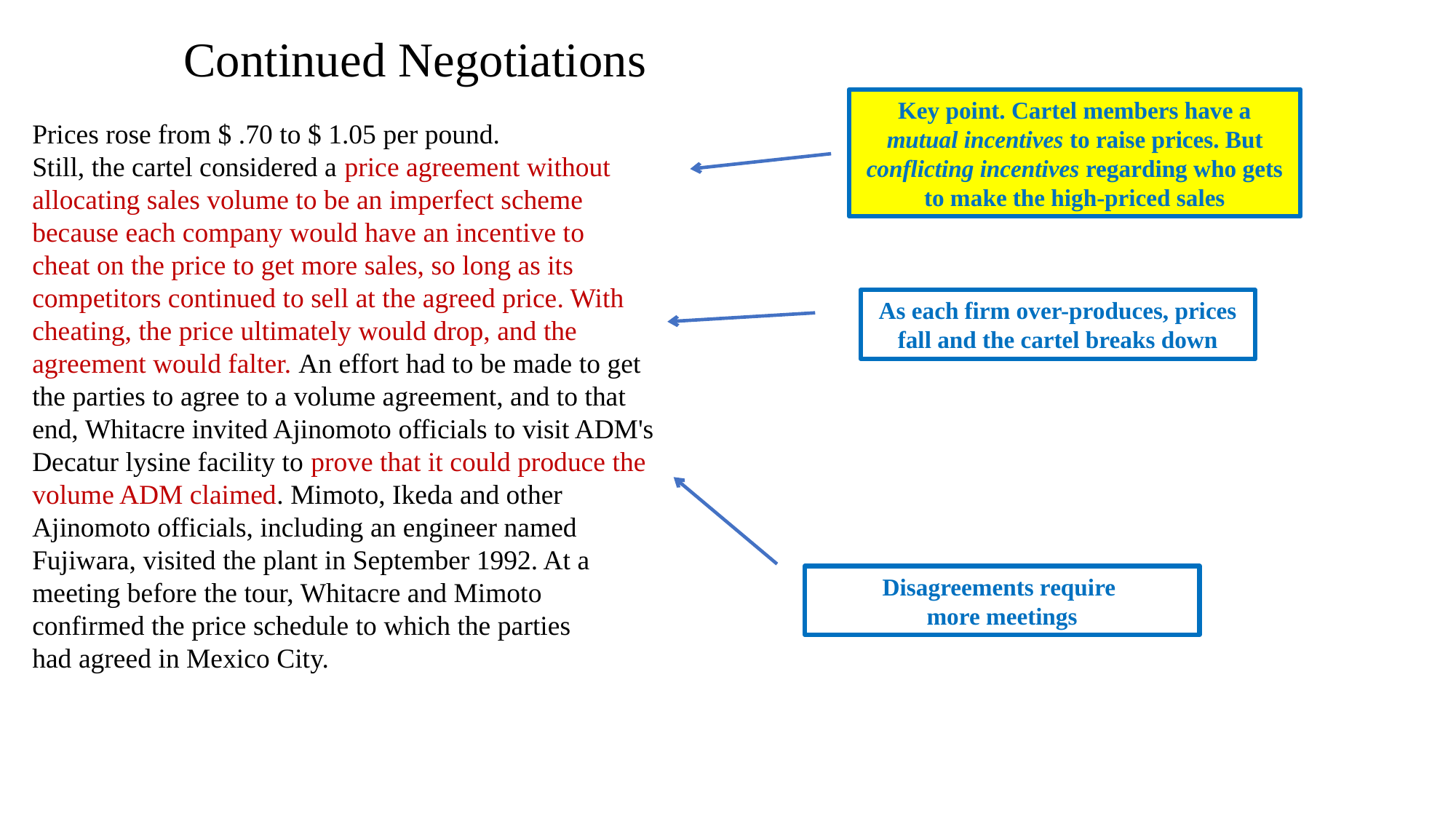

Continued Negotiations
Key point. Cartel members have a mutual incentives to raise prices. But conflicting incentives regarding who gets to make the high-priced sales
Prices rose from $ .70 to $ 1.05 per pound.
Still, the cartel considered a price agreement without
allocating sales volume to be an imperfect scheme
because each company would have an incentive to
cheat on the price to get more sales, so long as its
competitors continued to sell at the agreed price. With
cheating, the price ultimately would drop, and the
agreement would falter. An effort had to be made to get
the parties to agree to a volume agreement, and to that
end, Whitacre invited Ajinomoto officials to visit ADM's
Decatur lysine facility to prove that it could produce the
volume ADM claimed. Mimoto, Ikeda and other
Ajinomoto officials, including an engineer named
Fujiwara, visited the plant in September 1992. At a
meeting before the tour, Whitacre and Mimoto
confirmed the price schedule to which the parties
had agreed in Mexico City.

As each firm over-produces, prices fall and the cartel breaks down
Disagreements require
more meetings